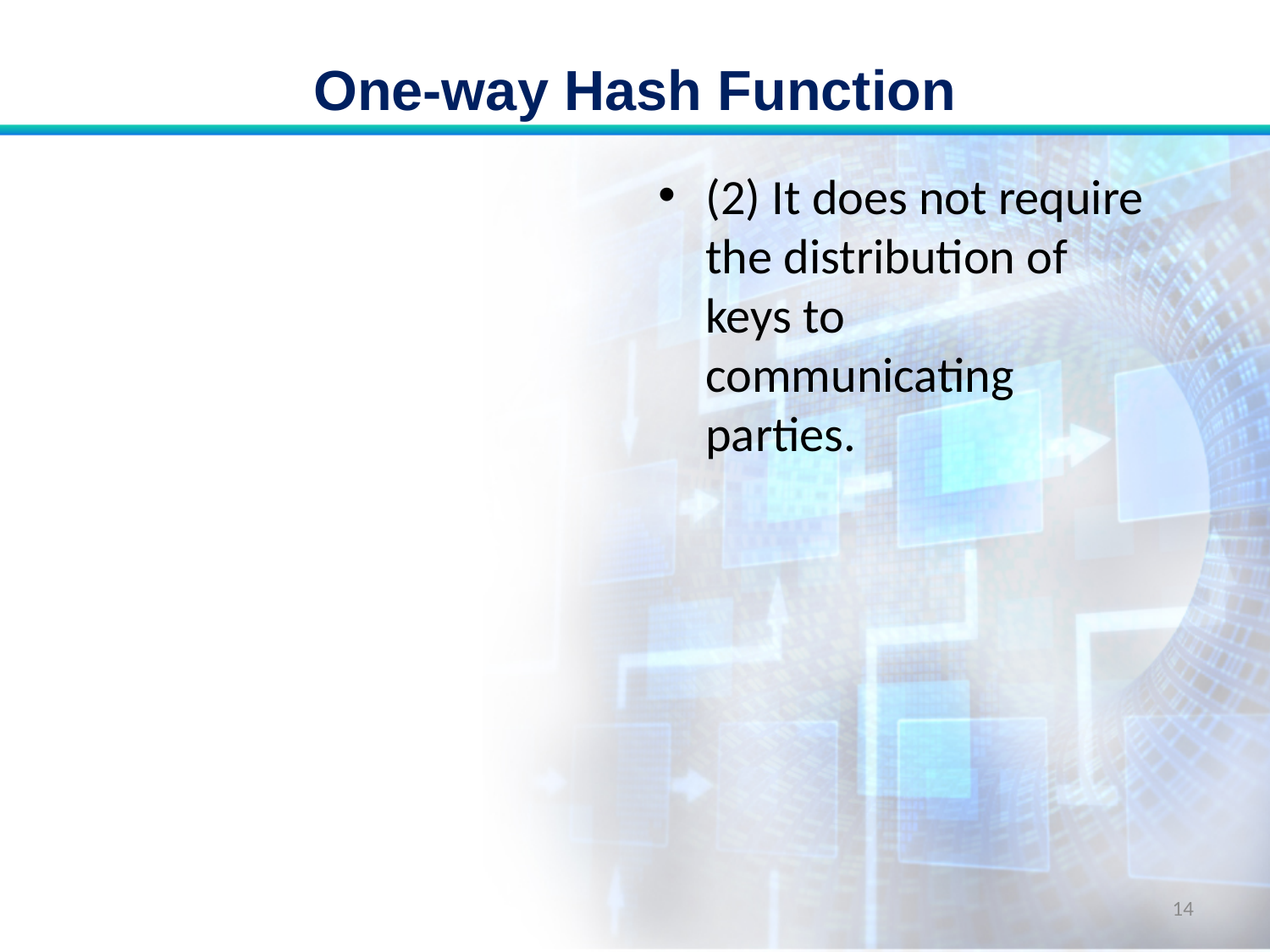

# One-way Hash Function
(2) It does not require the distribution of keys to communicating parties.

14